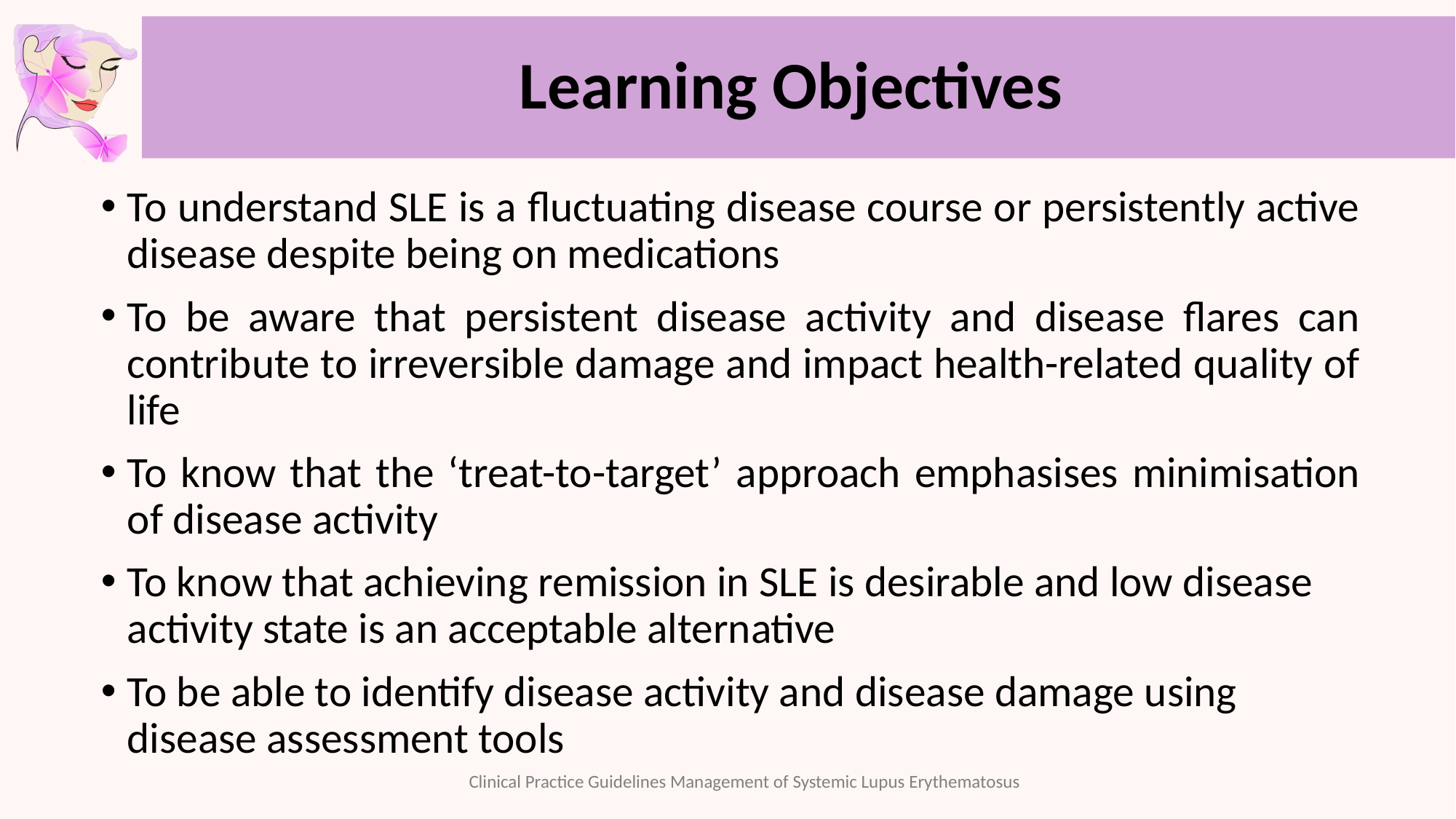

# Learning Objectives
To understand SLE is a fluctuating disease course or persistently active disease despite being on medications
To be aware that persistent disease activity and disease flares can contribute to irreversible damage and impact health-related quality of life
To know that the ‘treat-to-target’ approach emphasises minimisation of disease activity
To know that achieving remission in SLE is desirable and low disease activity state is an acceptable alternative
To be able to identify disease activity and disease damage using disease assessment tools